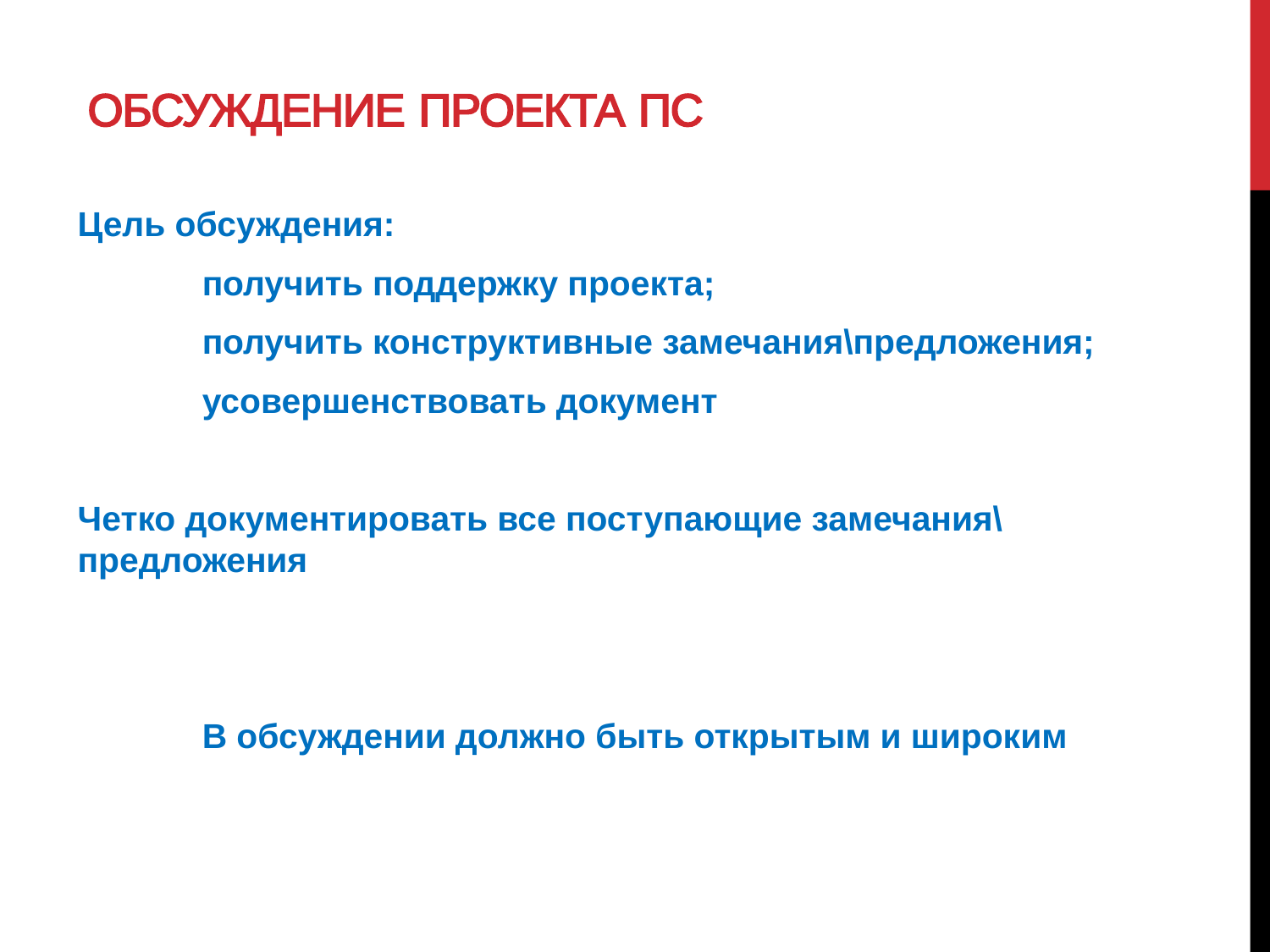

# Обсуждение проекта ПС
Цель обсуждения:
		получить поддержку проекта;
		получить конструктивные замечания\предложения;
		усовершенствовать документ

Четко документировать все поступающие замечания\предложения

	В обсуждении должно быть открытым и широким